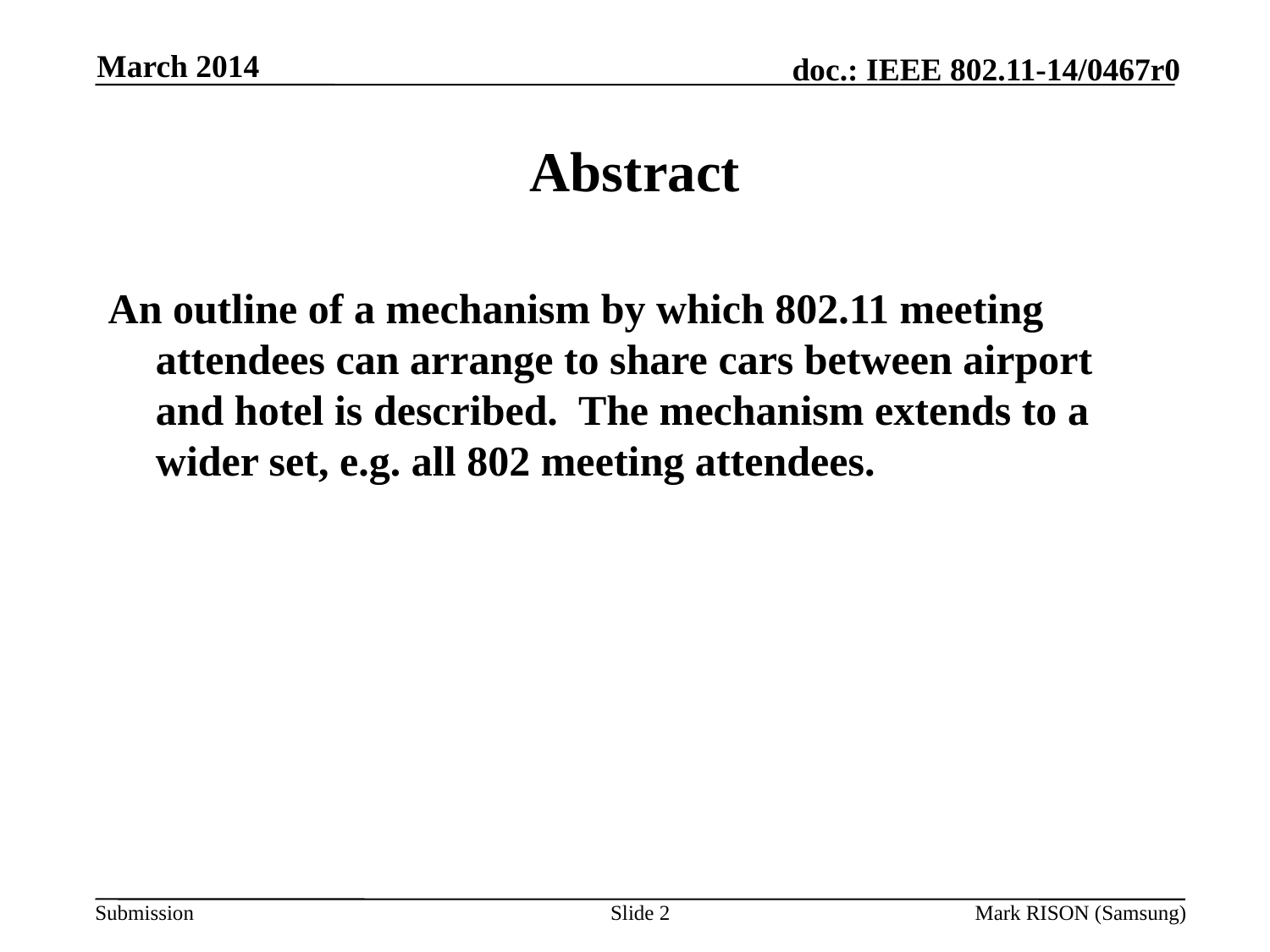

March 2014
# Abstract
An outline of a mechanism by which 802.11 meeting attendees can arrange to share cars between airport and hotel is described.  The mechanism extends to a wider set, e.g. all 802 meeting attendees.
Slide 2
Mark RISON (Samsung)